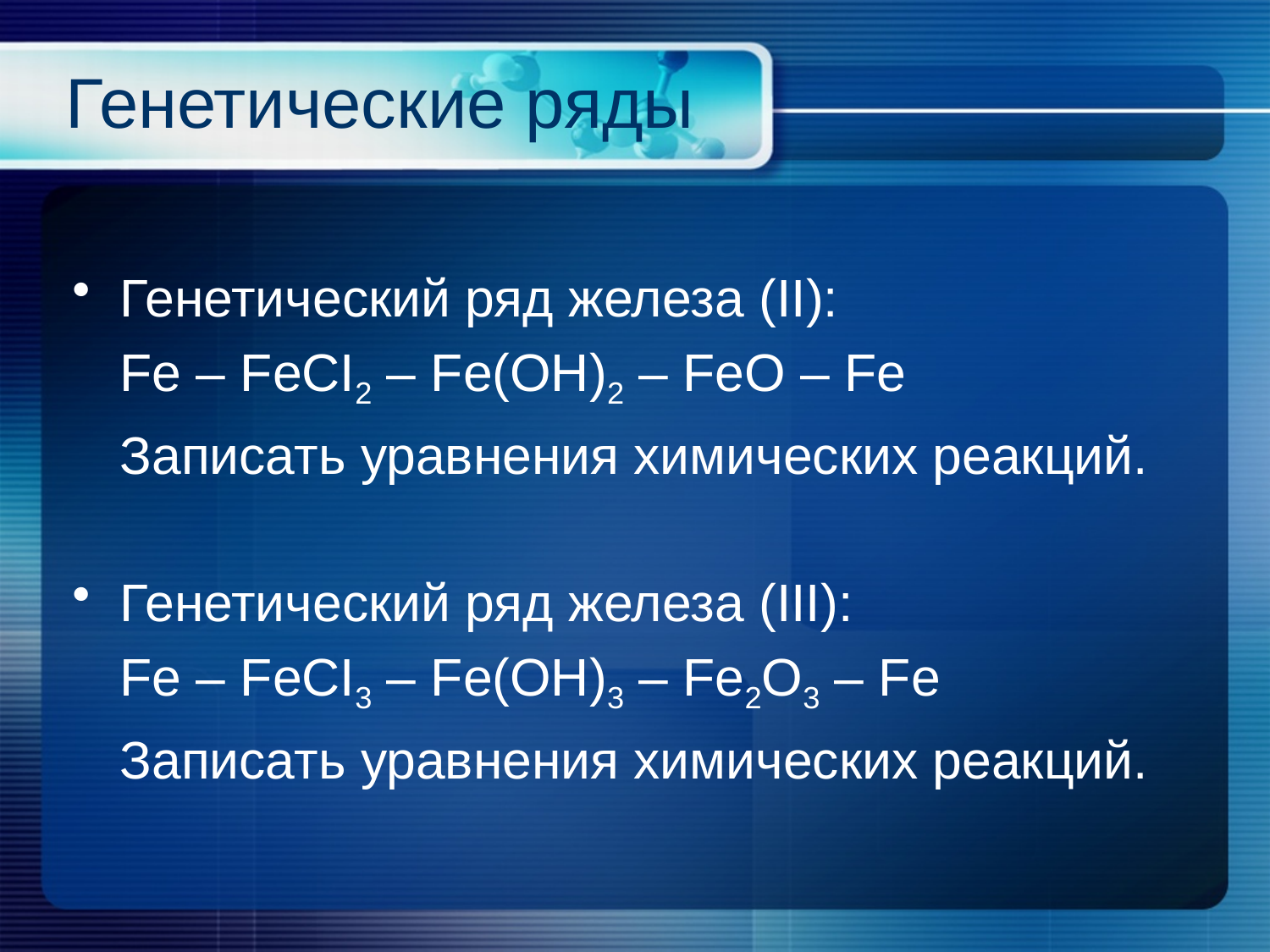

# Генетические ряды
Генетический ряд железа (II):
	Fe – FeCI2 – Fe(OH)2 – FeO – Fe
	Записать уравнения химических реакций.

Генетический ряд железа (III):
	Fe – FeCI3 – Fe(OH)3 – Fe2O3 – Fe
	Записать уравнения химических реакций.